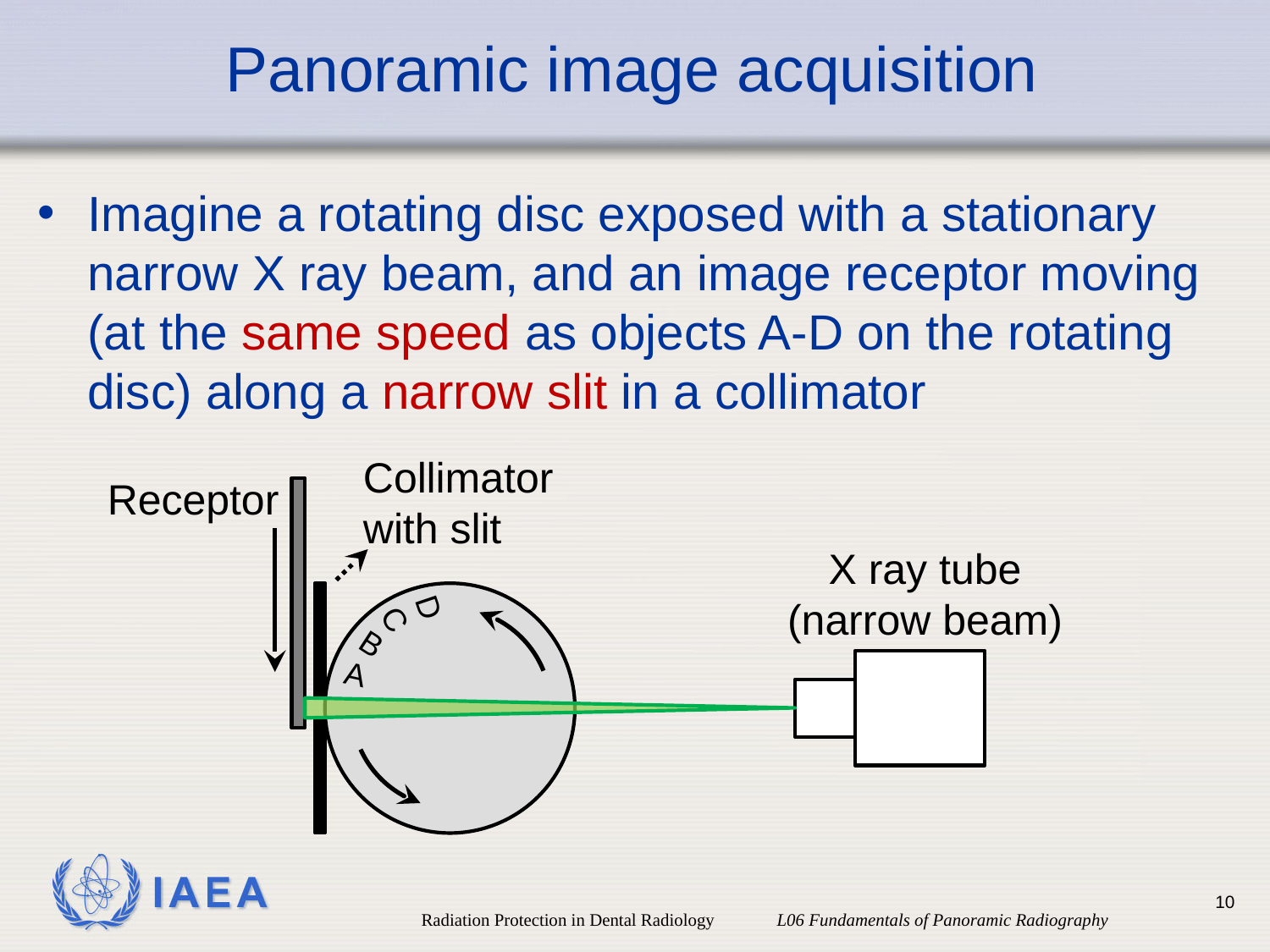

# Panoramic image acquisition
Imagine a rotating disc exposed with a stationary narrow X ray beam, and an image receptor moving (at the same speed as objects A-D on the rotating disc) along a narrow slit in a collimator
Collimator with slit

Receptor

X ray tube (narrow beam)
D

C

B
A

10
Radiation Protection in Dental Radiology              L06 Fundamentals of Panoramic Radiography